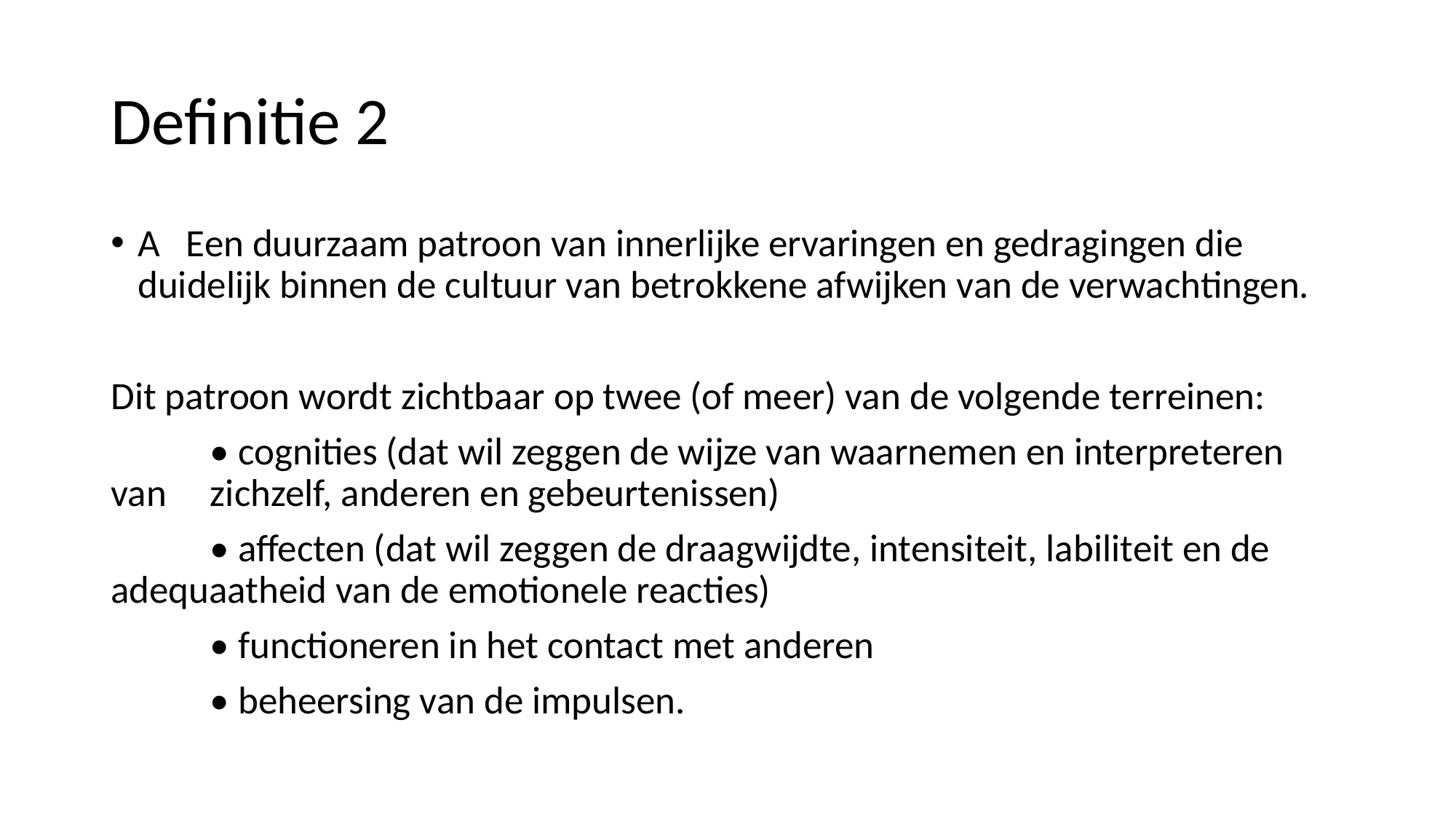

# Definitie 2
A   Een duurzaam patroon van innerlijke ervaringen en gedragingen die duidelijk binnen de cultuur van betrokkene afwijken van de verwachtingen.

Dit patroon wordt zichtbaar op twee (of meer) van de volgende terreinen:
     	• cognities (dat wil zeggen de wijze van waarnemen en interpreteren van 	zichzelf, anderen en gebeurtenissen)
    	• affecten (dat wil zeggen de draagwijdte, intensiteit, labiliteit en de 		adequaatheid van de emotionele reacties)
   	• functioneren in het contact met anderen
     	• beheersing van de impulsen.